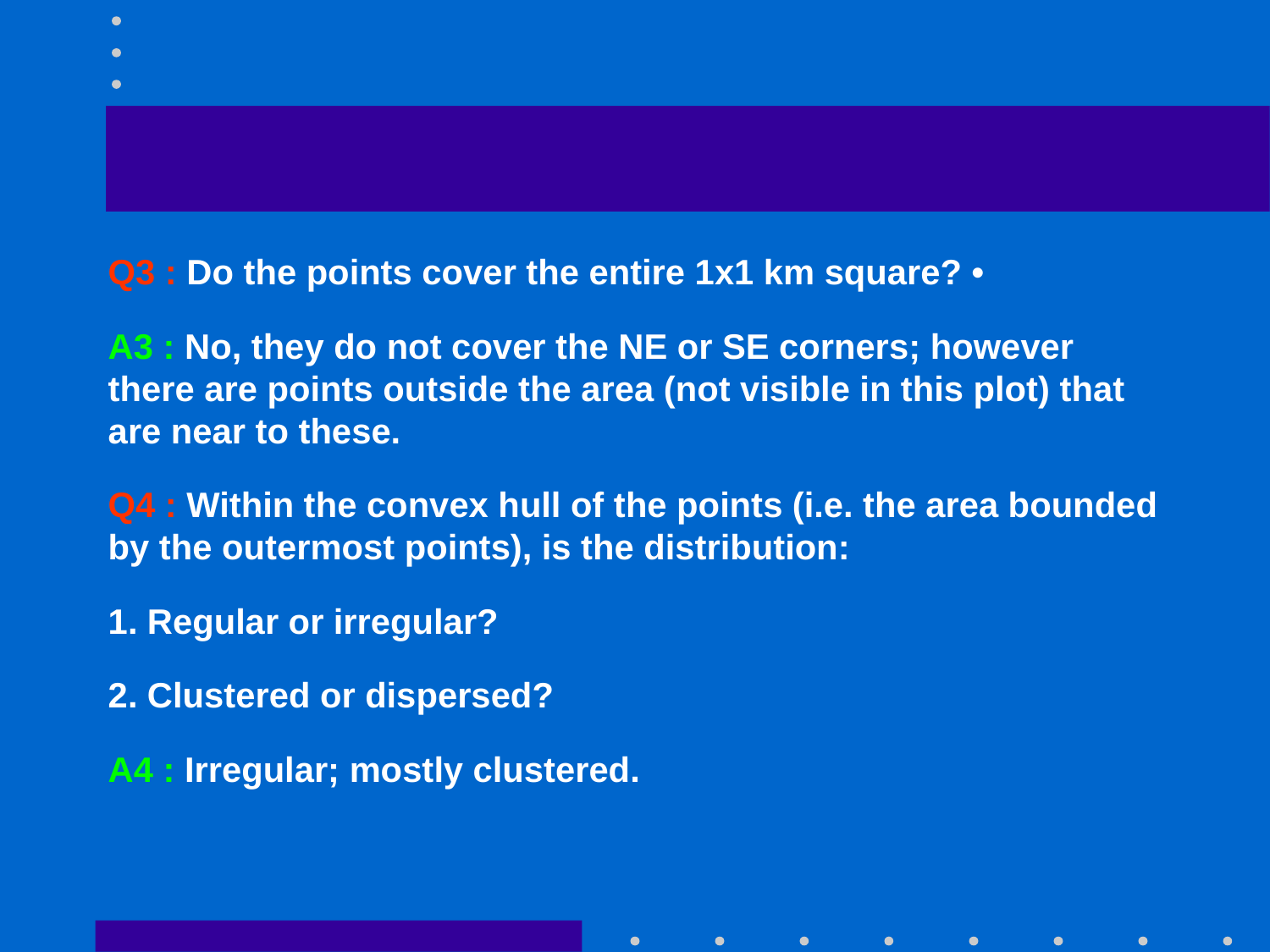

#
Q3 : Do the points cover the entire 1x1 km square? •
A3 : No, they do not cover the NE or SE corners; however there are points outside the area (not visible in this plot) that are near to these.
Q4 : Within the convex hull of the points (i.e. the area bounded by the outermost points), is the distribution:
1. Regular or irregular?
2. Clustered or dispersed?
A4 : Irregular; mostly clustered.